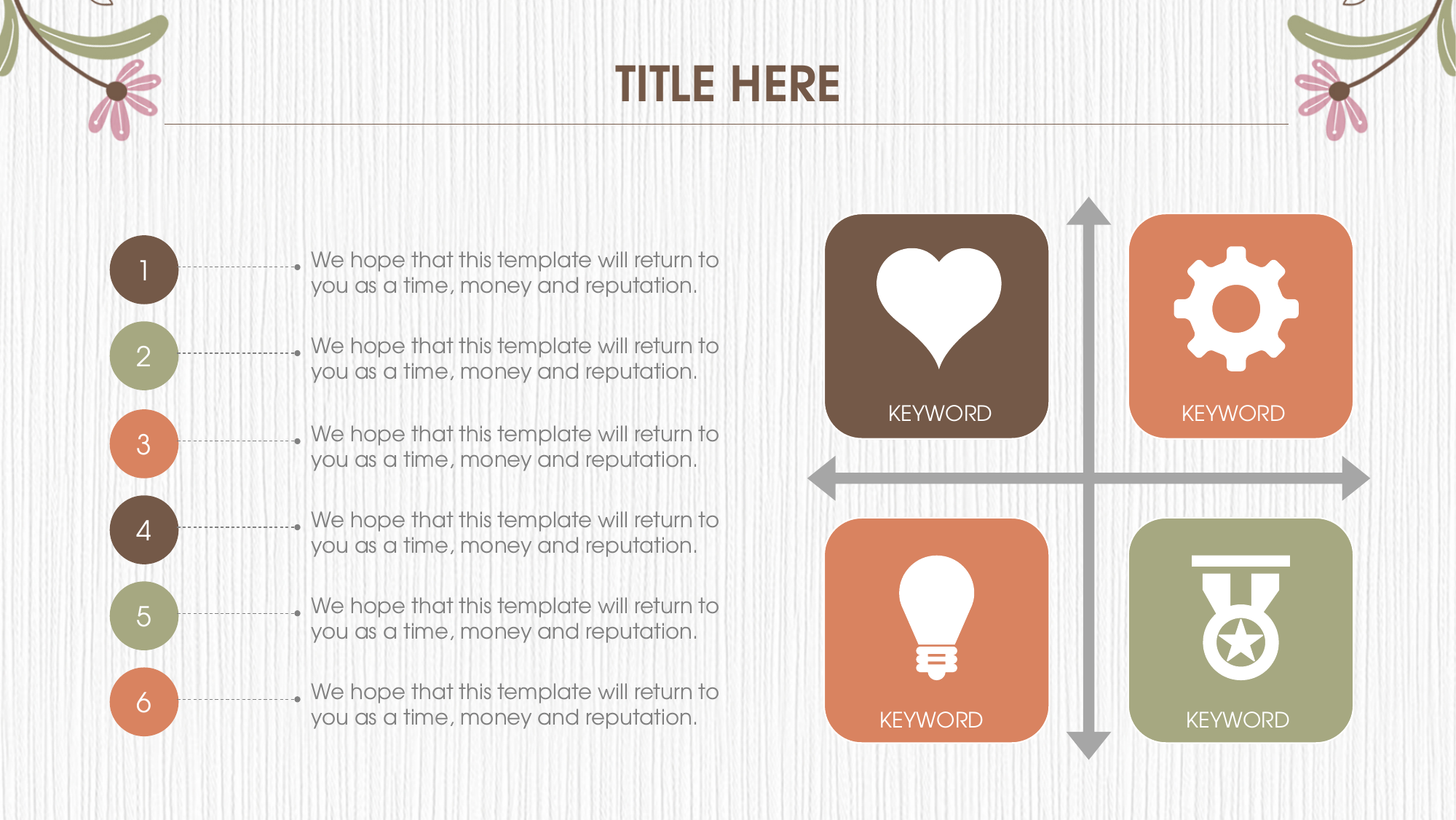

TITLE HERE

1
We hope that this template will return to you as a time, money and reputation.

2
We hope that this template will return to you as a time, money and reputation.
KEYWORD
KEYWORD
3
We hope that this template will return to you as a time, money and reputation.
4
We hope that this template will return to you as a time, money and reputation.

5
We hope that this template will return to you as a time, money and reputation.
6
We hope that this template will return to you as a time, money and reputation.
KEYWORD
KEYWORD